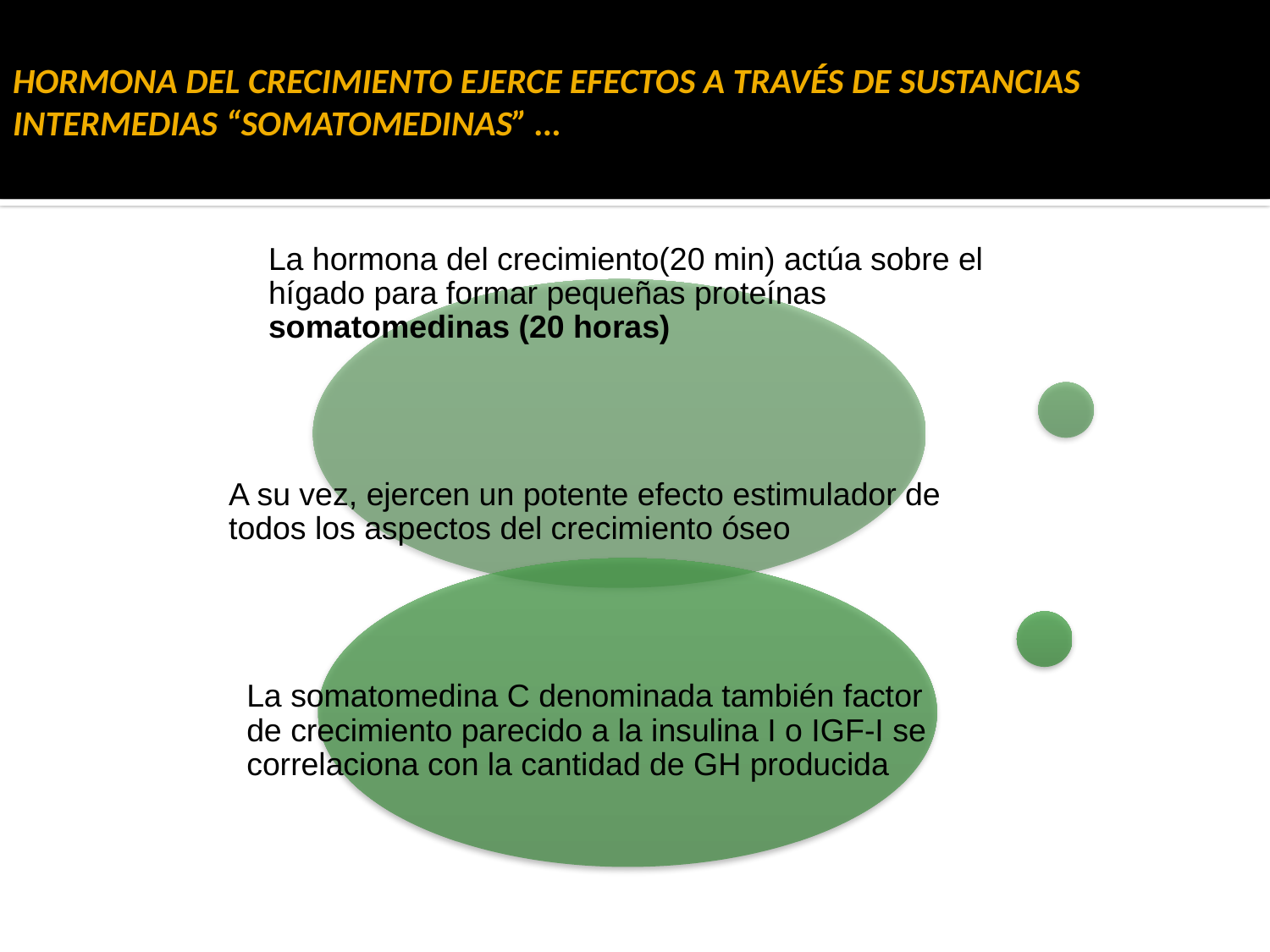

# HORMONA DEL CRECIMIENTO EJERCE EFECTOS A TRAVÉS DE SUSTANCIAS INTERMEDIAS “SOMATOMEDINAS” …
La hormona del crecimiento(20 min) actúa sobre el hígado para formar pequeñas proteínas somatomedinas (20 horas)

A su vez, ejercen un potente efecto estimulador de todos los aspectos del crecimiento óseo
La somatomedina C denominada también factor de crecimiento parecido a la insulina I o IGF-I se correlaciona con la cantidad de GH producida